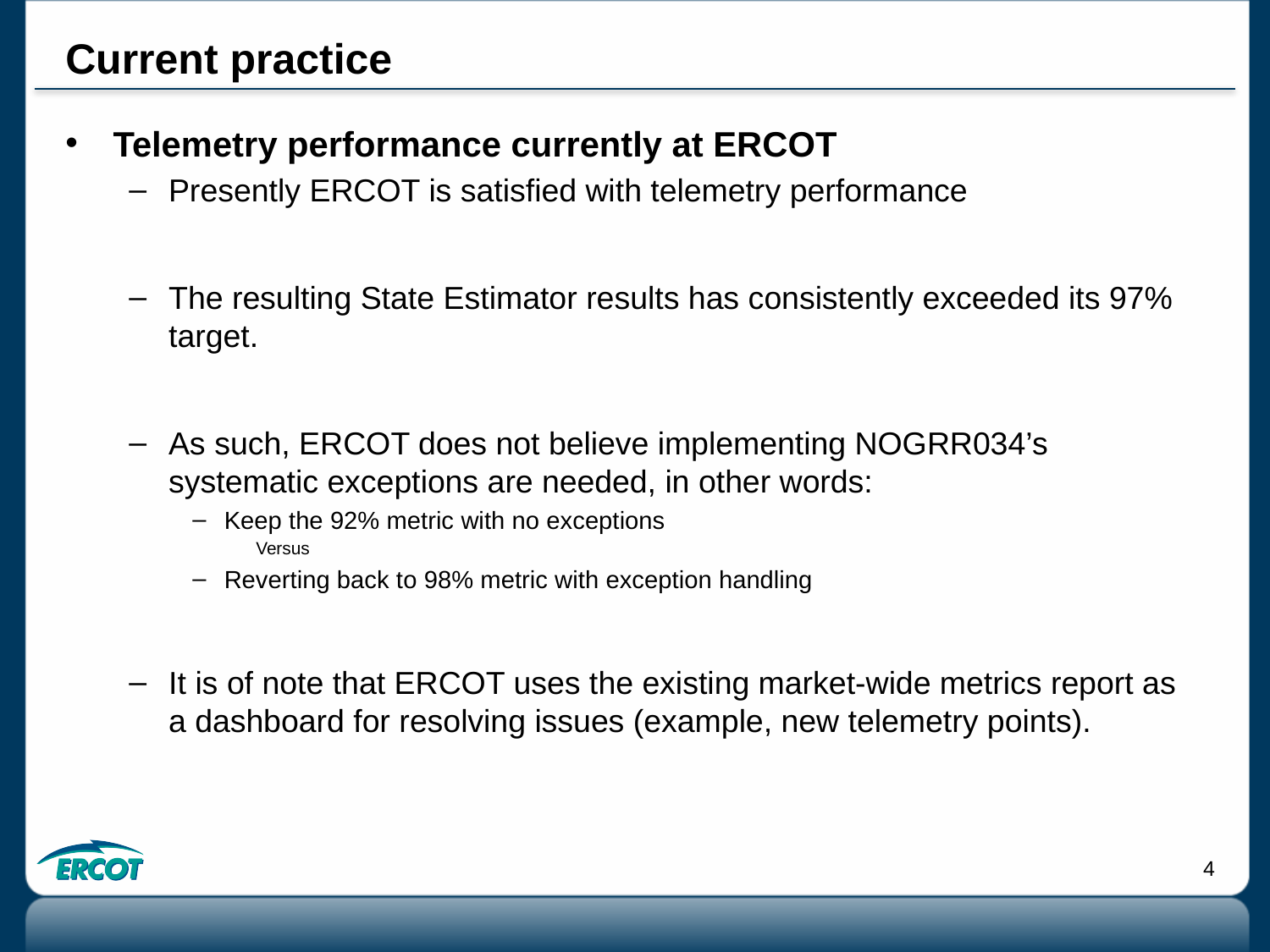

# Current practice
Telemetry performance currently at ERCOT
Presently ERCOT is satisfied with telemetry performance

The resulting State Estimator results has consistently exceeded its 97% target.

As such, ERCOT does not believe implementing NOGRR034’s systematic exceptions are needed, in other words:
Keep the 92% metric with no exceptions
Versus
Reverting back to 98% metric with exception handling

It is of note that ERCOT uses the existing market-wide metrics report as a dashboard for resolving issues (example, new telemetry points).